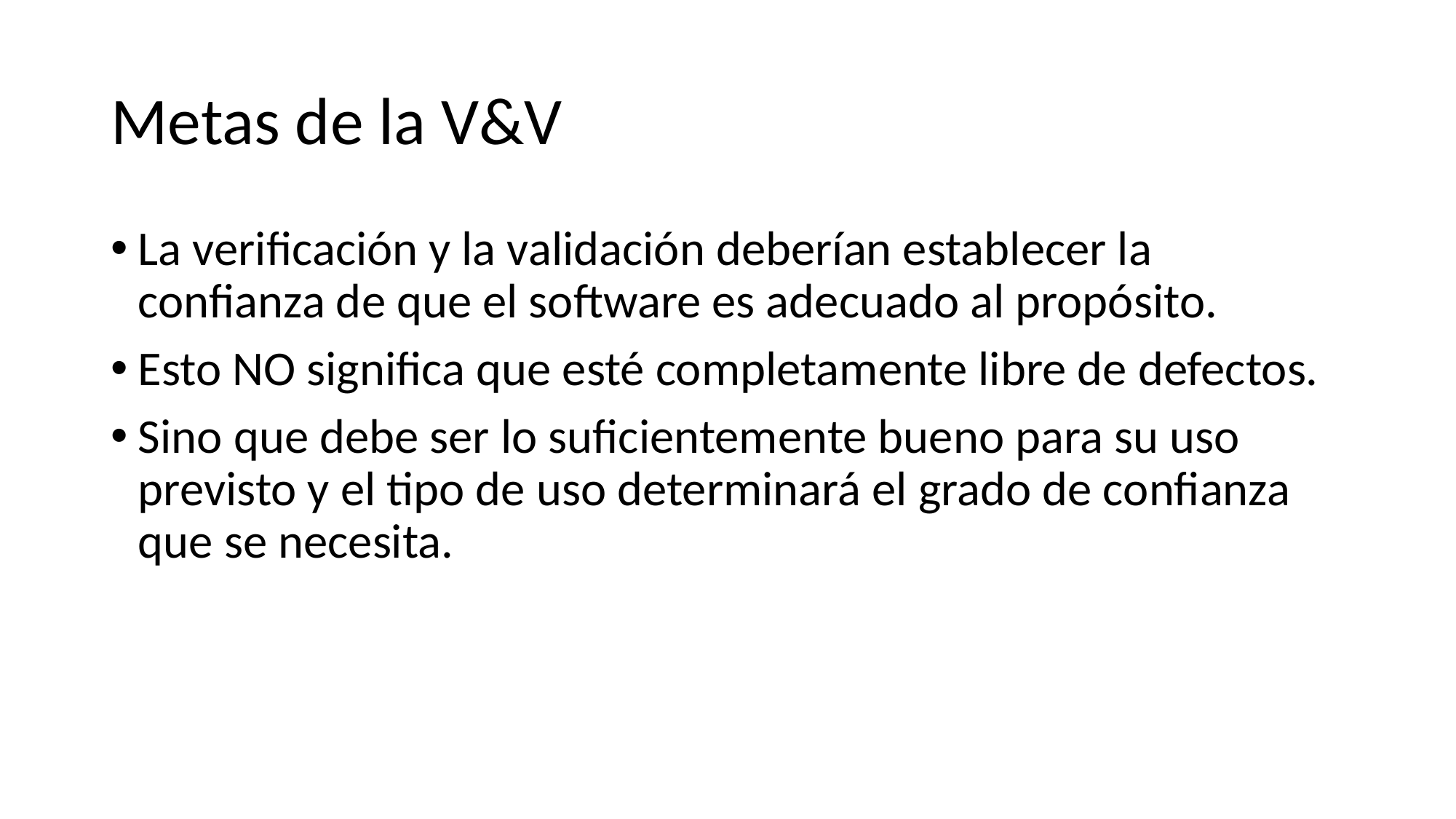

# Metas de la V&V
La verificación y la validación deberían establecer la confianza de que el software es adecuado al propósito.
Esto NO significa que esté completamente libre de defectos.
Sino que debe ser lo suficientemente bueno para su uso previsto y el tipo de uso determinará el grado de confianza que se necesita.